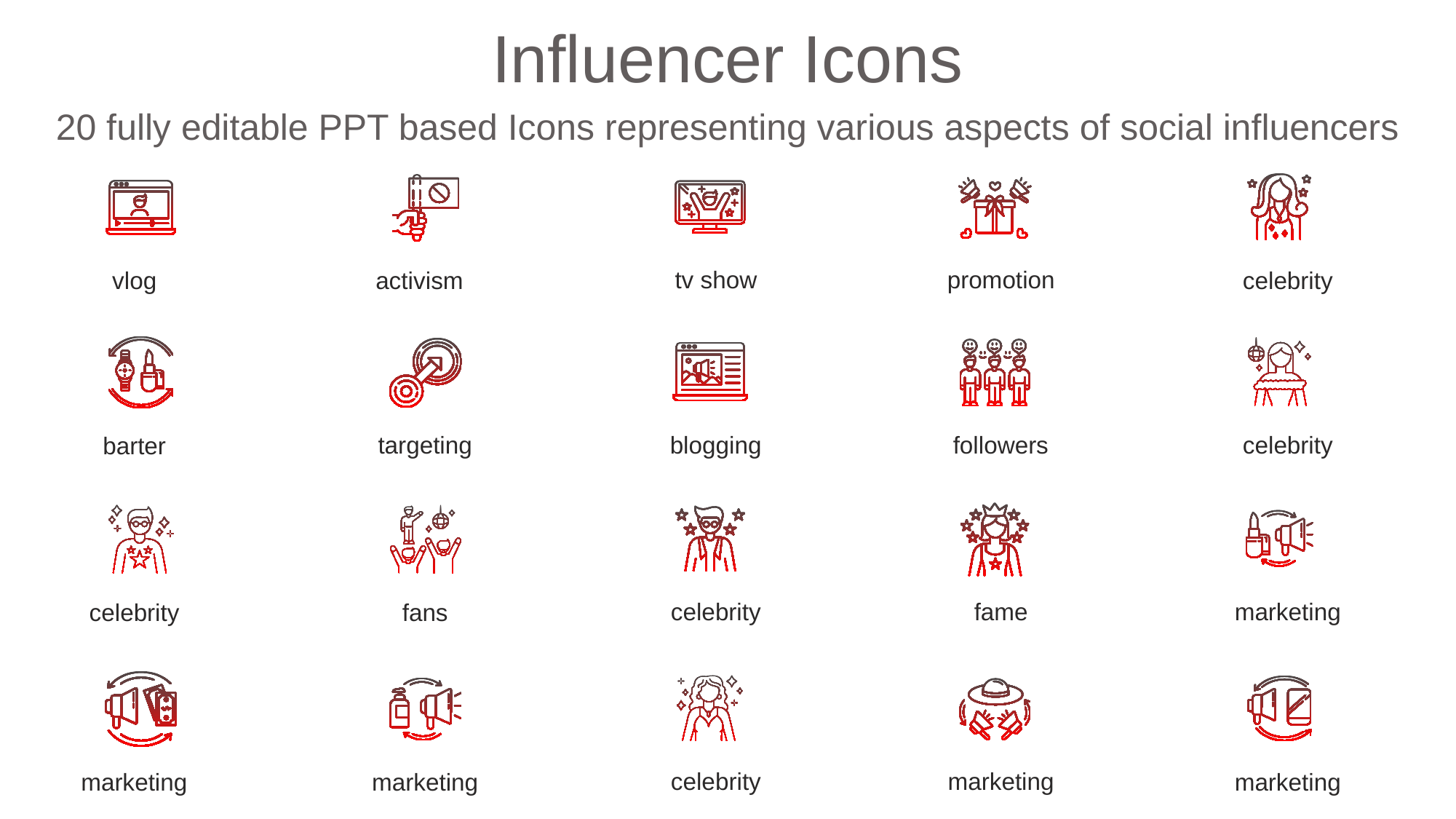

# Influencer Icons
20 fully editable PPT based Icons representing various aspects of social influencers

tv show
promotion
celebrity
activism
vlog

blogging
followers
celebrity
targeting
barter

fame
celebrity
marketing
fans
celebrity

celebrity
marketing
marketing
marketing
marketing